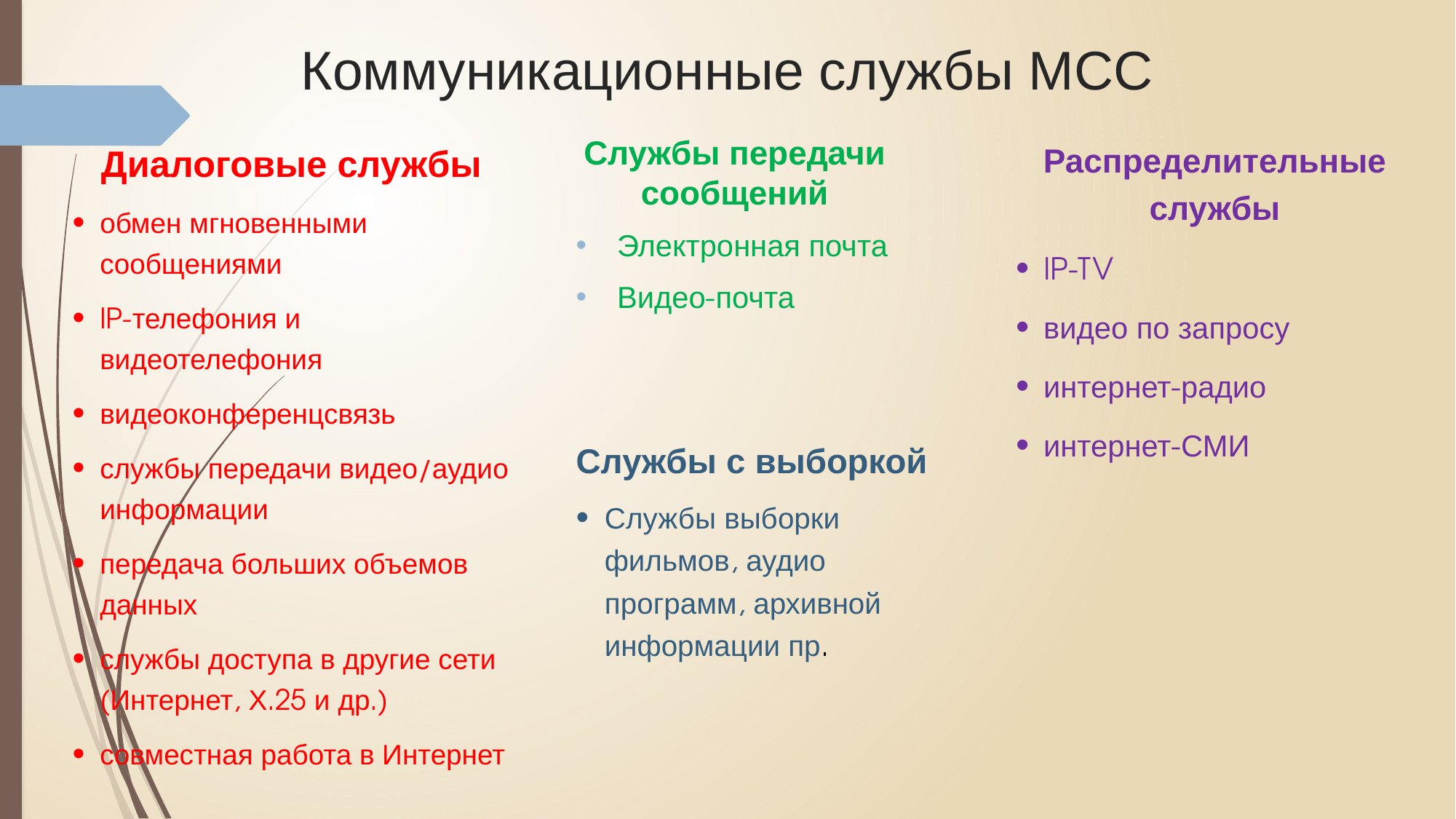

# Коммуникационные службы МСС
Службы передачи сообщений
Электронная почта
Видео-почта
Распределительные службы
IP-TV
видео по запросу
интернет-радио
интернет-СМИ

Диалоговые службы
обмен мгновенными сообщениями
IP-телефония и видеотелефония
видеоконференцсвязь
службы передачи видео/аудио информации
передача больших объемов данных
службы доступа в другие сети (Интернет, Х.25 и др.)
совместная работа в Интернет

Службы с выборкой
Службы выборки фильмов, аудио программ, архивной информации пр.